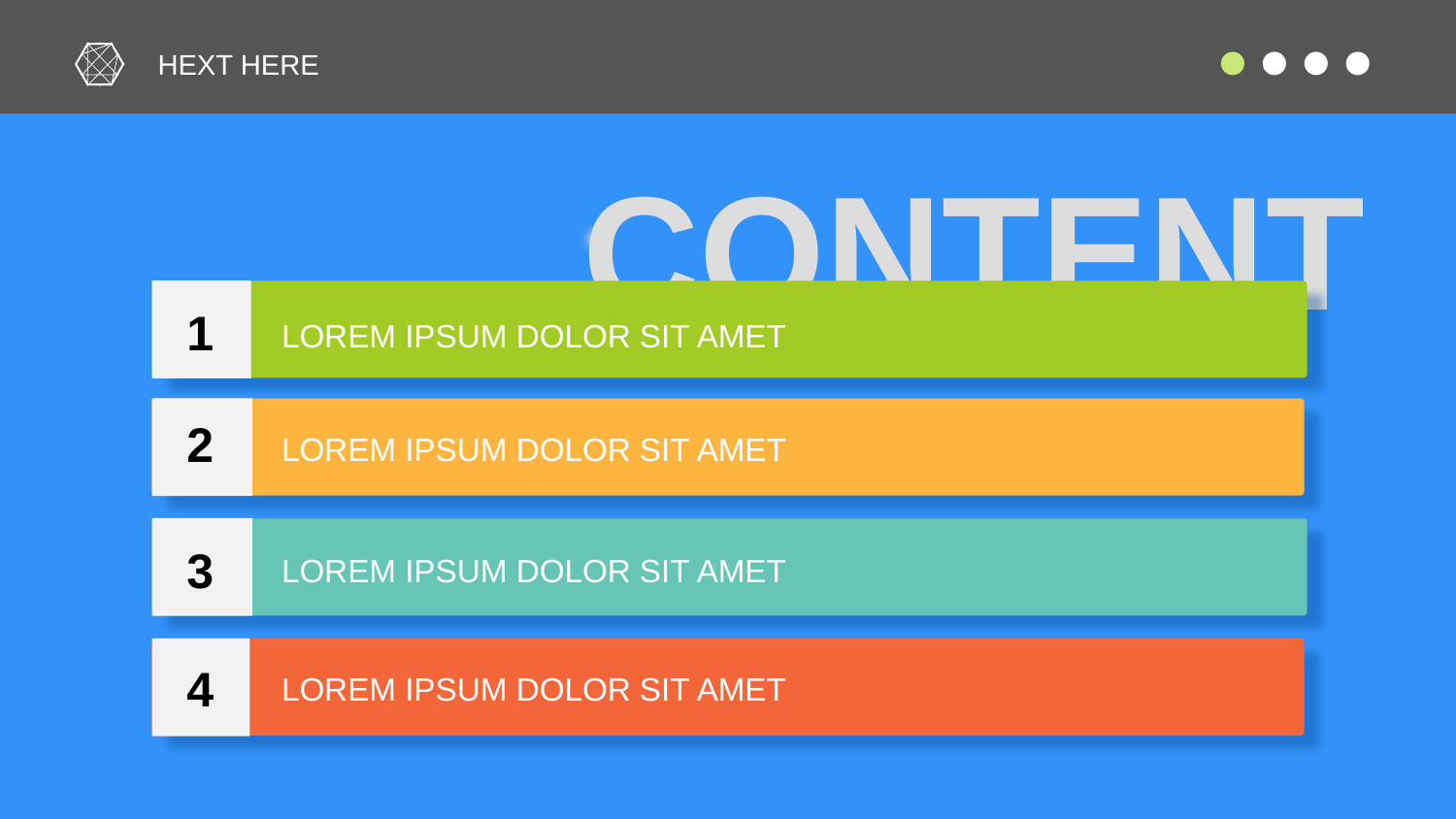

HEXT HERE

CONTENT

1
LOREM IPSUM DOLOR SIT AMET

2
LOREM IPSUM DOLOR SIT AMET

3
LOREM IPSUM DOLOR SIT AMET

4
LOREM IPSUM DOLOR SIT AMET